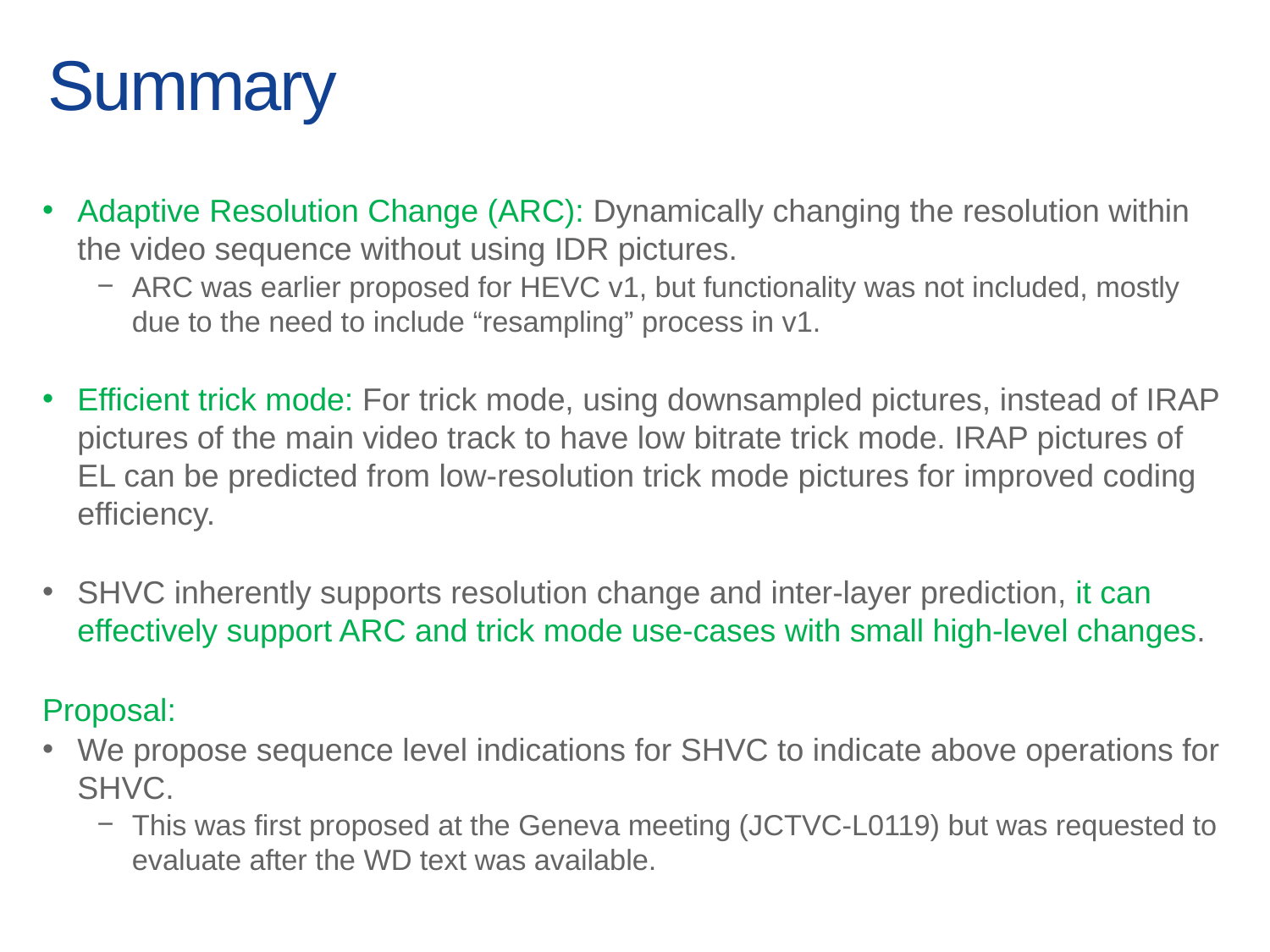

# Summary
Adaptive Resolution Change (ARC): Dynamically changing the resolution within the video sequence without using IDR pictures.
ARC was earlier proposed for HEVC v1, but functionality was not included, mostly due to the need to include “resampling” process in v1.

Efficient trick mode: For trick mode, using downsampled pictures, instead of IRAP pictures of the main video track to have low bitrate trick mode. IRAP pictures of EL can be predicted from low-resolution trick mode pictures for improved coding efficiency.

SHVC inherently supports resolution change and inter-layer prediction, it can effectively support ARC and trick mode use-cases with small high-level changes.

Proposal:
We propose sequence level indications for SHVC to indicate above operations for SHVC.
This was first proposed at the Geneva meeting (JCTVC-L0119) but was requested to evaluate after the WD text was available.